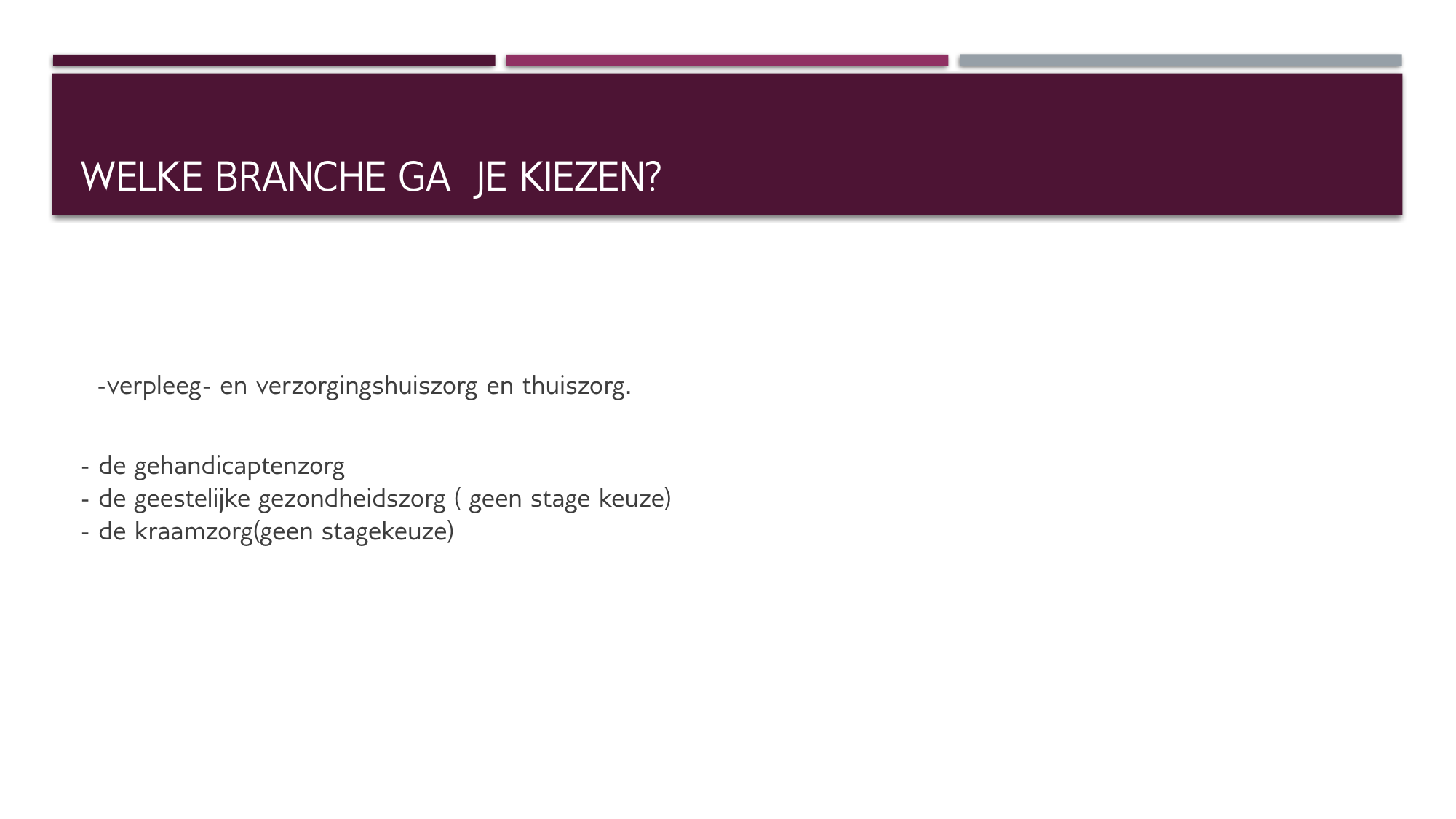

# Welke branche ga  je kiezen?
  -verpleeg- en verzorgingshuiszorg en thuiszorg.
- de gehandicaptenzorg
- de geestelijke gezondheidszorg ( geen stage keuze)
- de kraamzorg(geen stagekeuze)